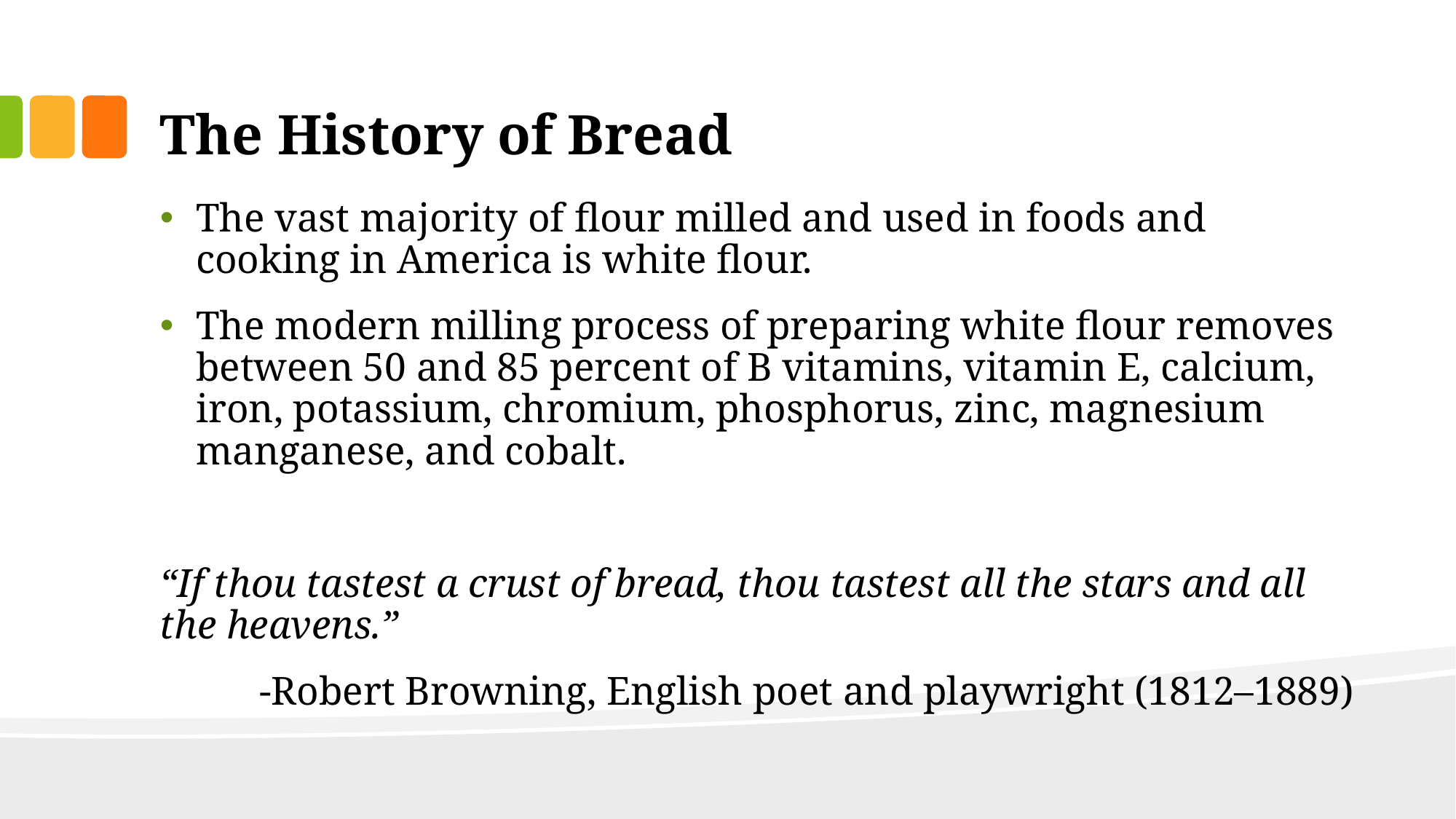

# The History of Bread
The vast majority of flour milled and used in foods and cooking in America is white flour.
The modern milling process of preparing white flour removes between 50 and 85 percent of B vitamins, vitamin E, calcium, iron, potassium, chromium, phosphorus, zinc, magnesium manganese, and cobalt.

“If thou tastest a crust of bread, thou tastest all the stars and all the heavens.”
	-Robert Browning, English poet and playwright (1812–1889)